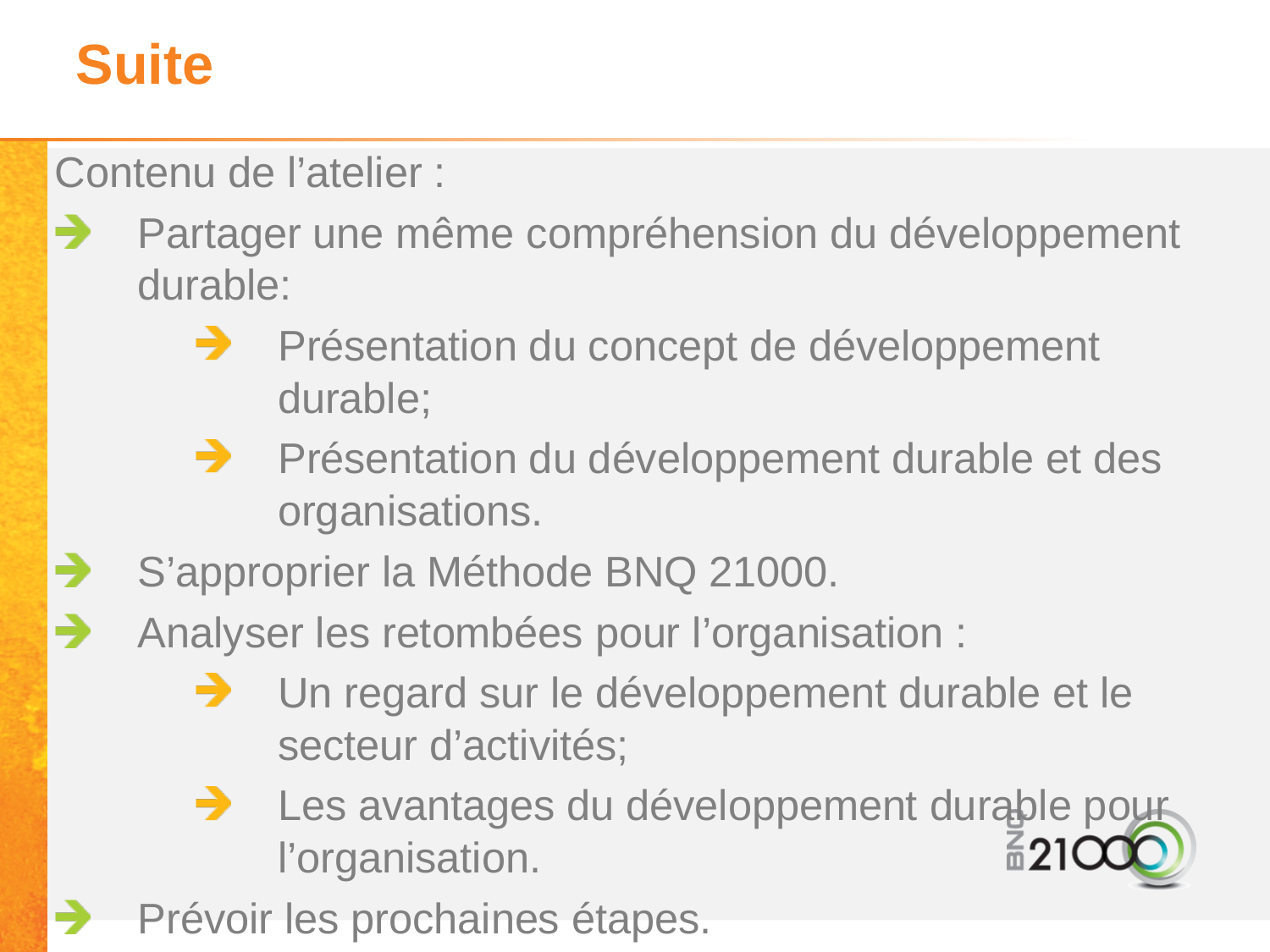

# Suite
Contenu de l’atelier :
Partager une même compréhension du développement durable:
Présentation du concept de développement durable;
Présentation du développement durable et des organisations.
S’approprier la Méthode BNQ 21000.
Analyser les retombées pour l’organisation :
Un regard sur le développement durable et le secteur d’activités;
Les avantages du développement durable pour l’organisation.
Prévoir les prochaines étapes.